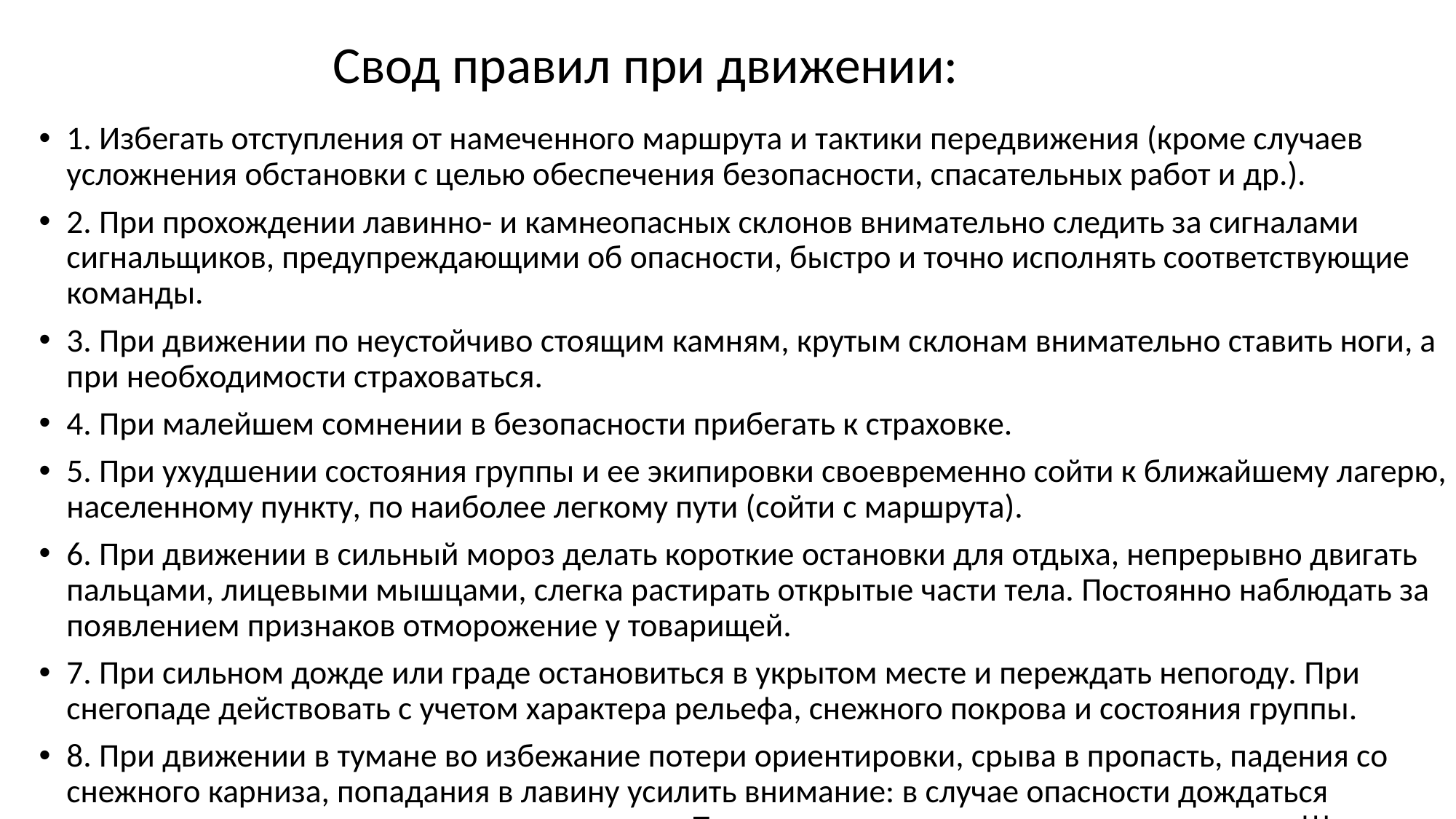

# Свод правил при движении:
1. Избегать отступления от намеченного маршрута и тактики передвижения (кроме случаев усложнения обстановки с целью обеспечения безопасности, спасательных работ и др.).
2. При прохождении лавинно- и камнеопасных склонов внимательно следить за сигналами сигнальщиков, предупреждающими об опасности, быстро и точно исполнять соответствующие команды.
3. При движении по неустойчиво стоящим камням, крутым склонам внимательно ставить ноги, а при необходимости страховаться.
4. При малейшем сомнении в безопасности прибегать к страховке.
5. При ухудшении состояния группы и ее экипировки своевременно сойти к ближайшему лагерю, населенному пункту, по наиболее легкому пути (сойти с маршрута).
6. При движении в сильный мороз делать короткие остановки для отдыха, непрерывно двигать пальцами, лицевыми мышцами, слегка растирать открытые части тела. Постоянно наблюдать за появлением признаков отморожение у товарищей.
7. При сильном дожде или граде остановиться в укрытом месте и переждать непогоду. При снегопаде действовать с учетом характера рельефа, снежного покрова и состояния группы.
8. При движении в тумане во избежание потери ориентировки, срыва в пропасть, падения со снежного карниза, попадания в лавину усилить внимание: в случае опасности дождаться рассеивания тумана, использовать веревку. При сильном тумане движение прекратить!!!